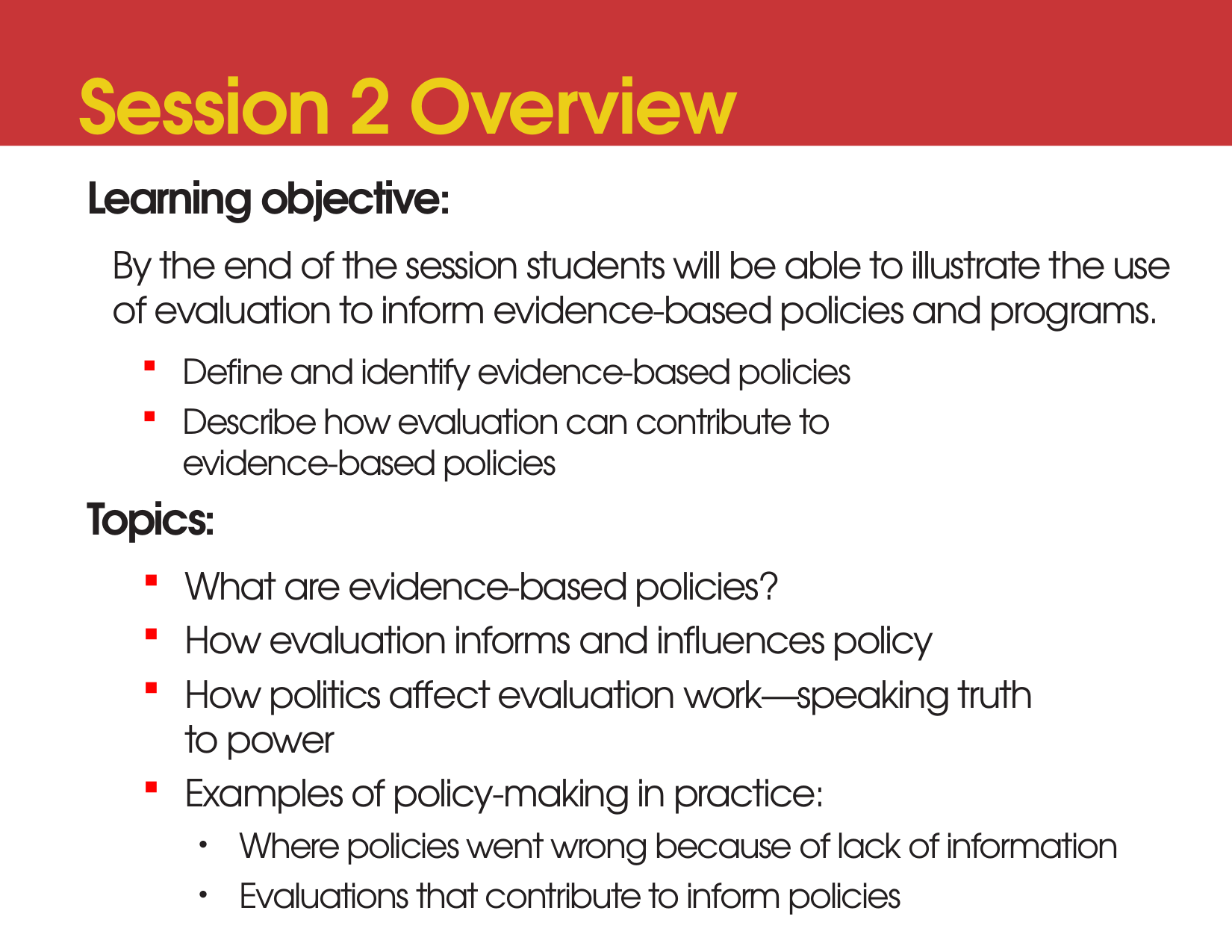

Session 2 Overview
Learning objective:
By the end of the session students will be able to illustrate the use of evaluation to inform evidence-based policies and programs.
Define and identify evidence-based policies
Describe how evaluation can contribute to
evidence-based policies
Topics:
What are evidence-based policies?
How evaluation informs and influences policy
How politics affect evaluation work—speaking truth
to power
Examples of policy-making in practice:
Where policies went wrong because of lack of information
Evaluations that contribute to inform policies